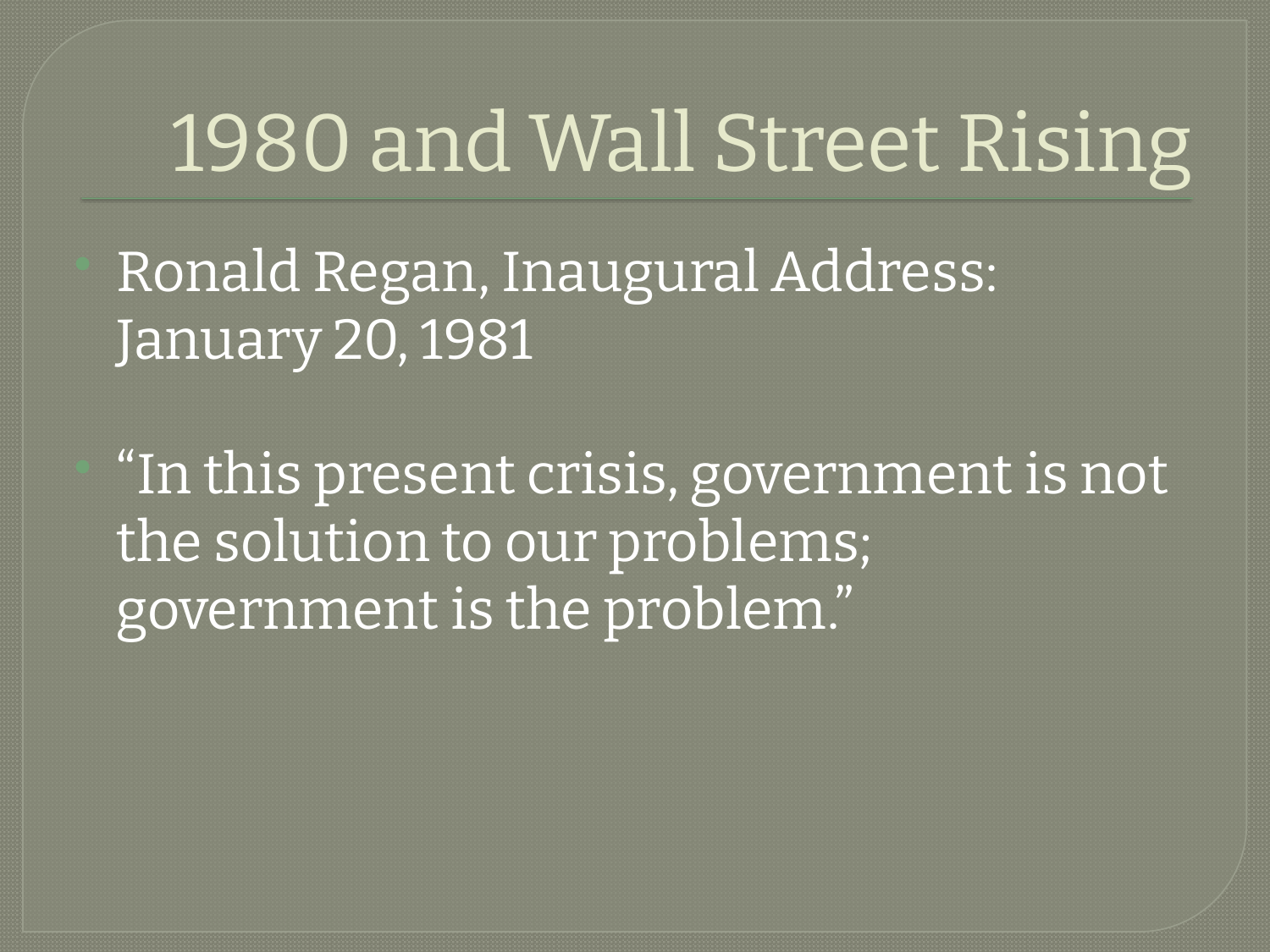

# 1980 and Wall Street Rising
Ronald Regan, Inaugural Address:  January 20, 1981

“In this present crisis, government is not the solution to our problems; government is the problem.”